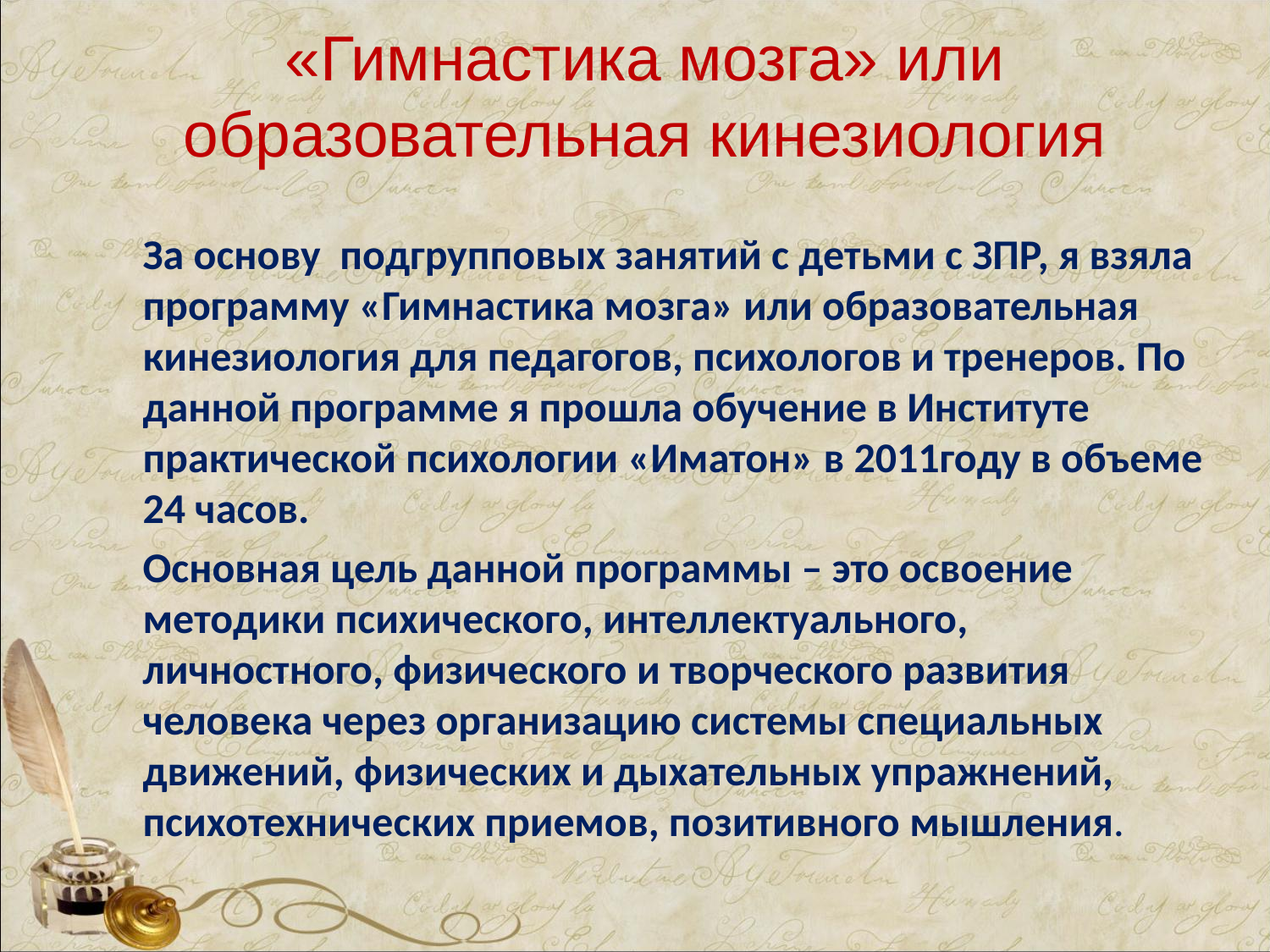

# «Гимнастика мозга» или образовательная кинезиология
За основу  подгрупповых занятий с детьми с ЗПР, я взяла программу «Гимнастика мозга» или образовательная кинезиология для педагогов, психологов и тренеров. По данной программе я прошла обучение в Институте практической психологии «Иматон» в 2011году в объеме 24 часов.
Основная цель данной программы – это освоение методики психического, интеллектуального, личностного, физического и творческого развития человека через организацию системы специальных движений, физических и дыхательных упражнений, психотехнических приемов, позитивного мышления.